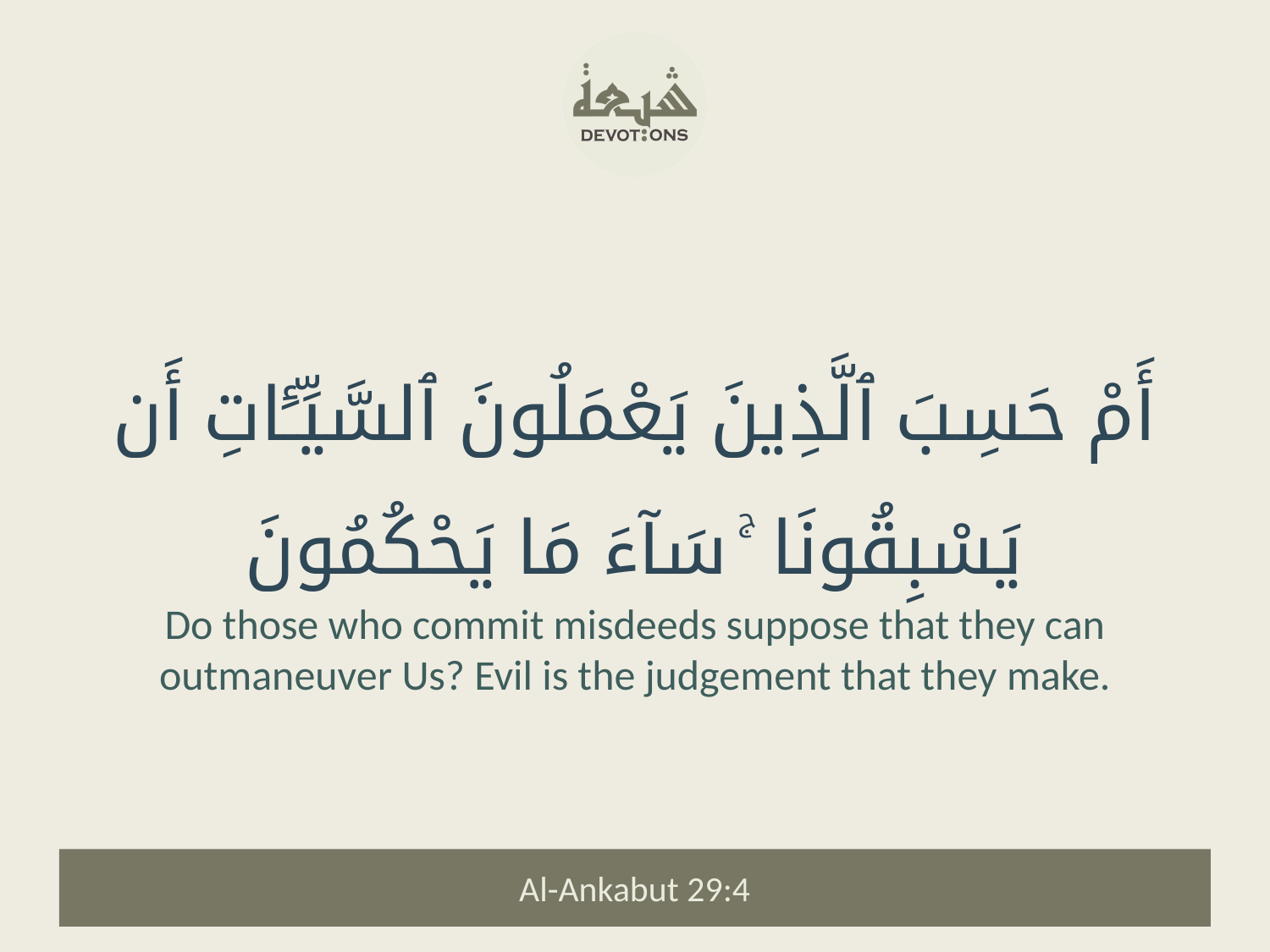

أَمْ حَسِبَ ٱلَّذِينَ يَعْمَلُونَ ٱلسَّيِّـَٔاتِ أَن يَسْبِقُونَا ۚ سَآءَ مَا يَحْكُمُونَ
Do those who commit misdeeds suppose that they can outmaneuver Us? Evil is the judgement that they make.
Al-Ankabut 29:4